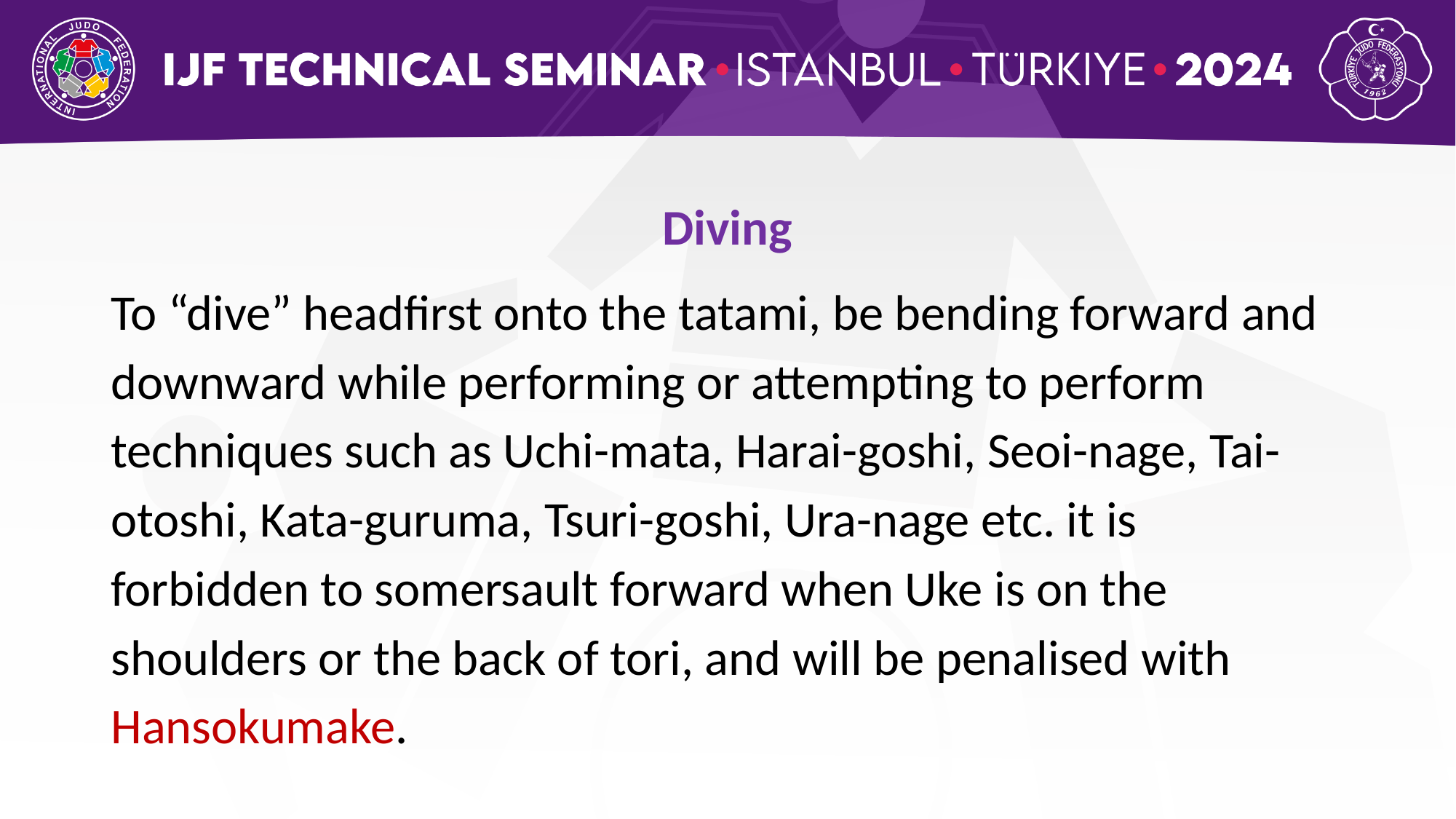

Diving
To “dive” headfirst onto the tatami, be bending forward and downward while performing or attempting to perform techniques such as Uchi-mata, Harai-goshi, Seoi-nage, Tai-otoshi, Kata-guruma, Tsuri-goshi, Ura-nage etc. it is forbidden to somersault forward when Uke is on the shoulders or the back of tori, and will be penalised with Hansokumake.